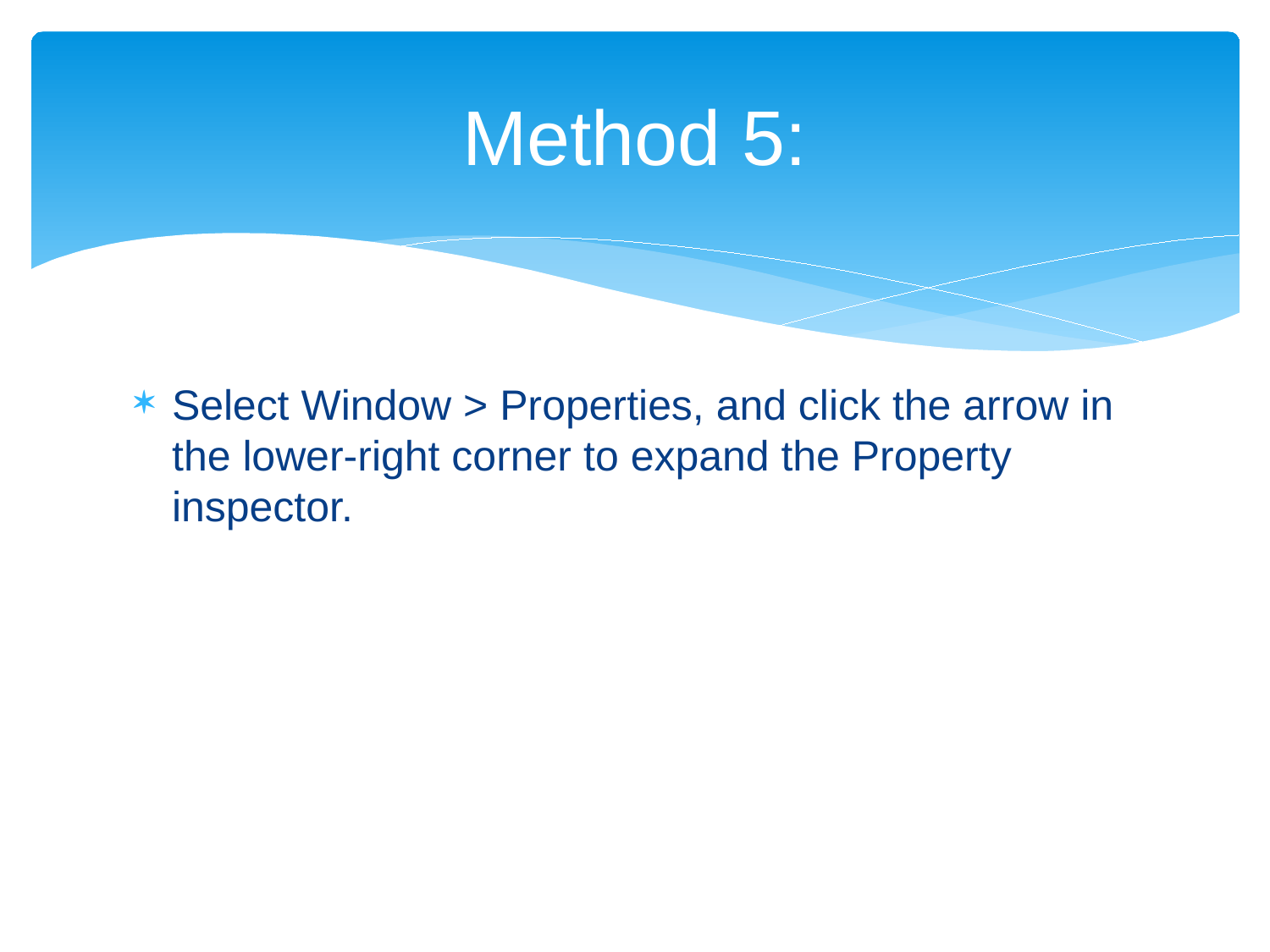

# Method 5:
Select Window > Properties, and click the arrow in the lower-right corner to expand the Property inspector.